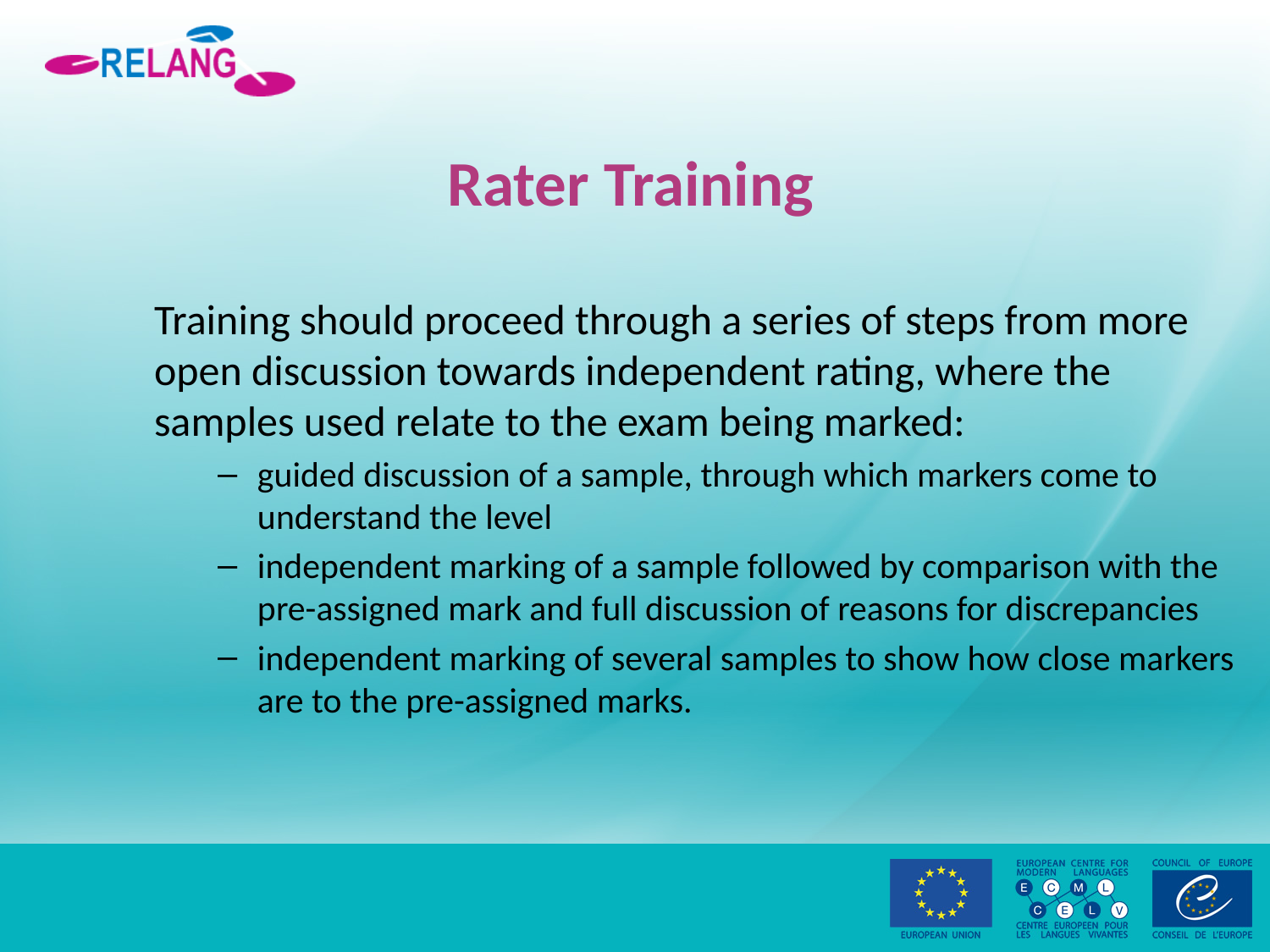

# Rater Training
Training should proceed through a series of steps from more open discussion towards independent rating, where the samples used relate to the exam being marked:
guided discussion of a sample, through which markers come to understand the level
independent marking of a sample followed by comparison with the pre-assigned mark and full discussion of reasons for discrepancies
independent marking of several samples to show how close markers are to the pre-assigned marks.